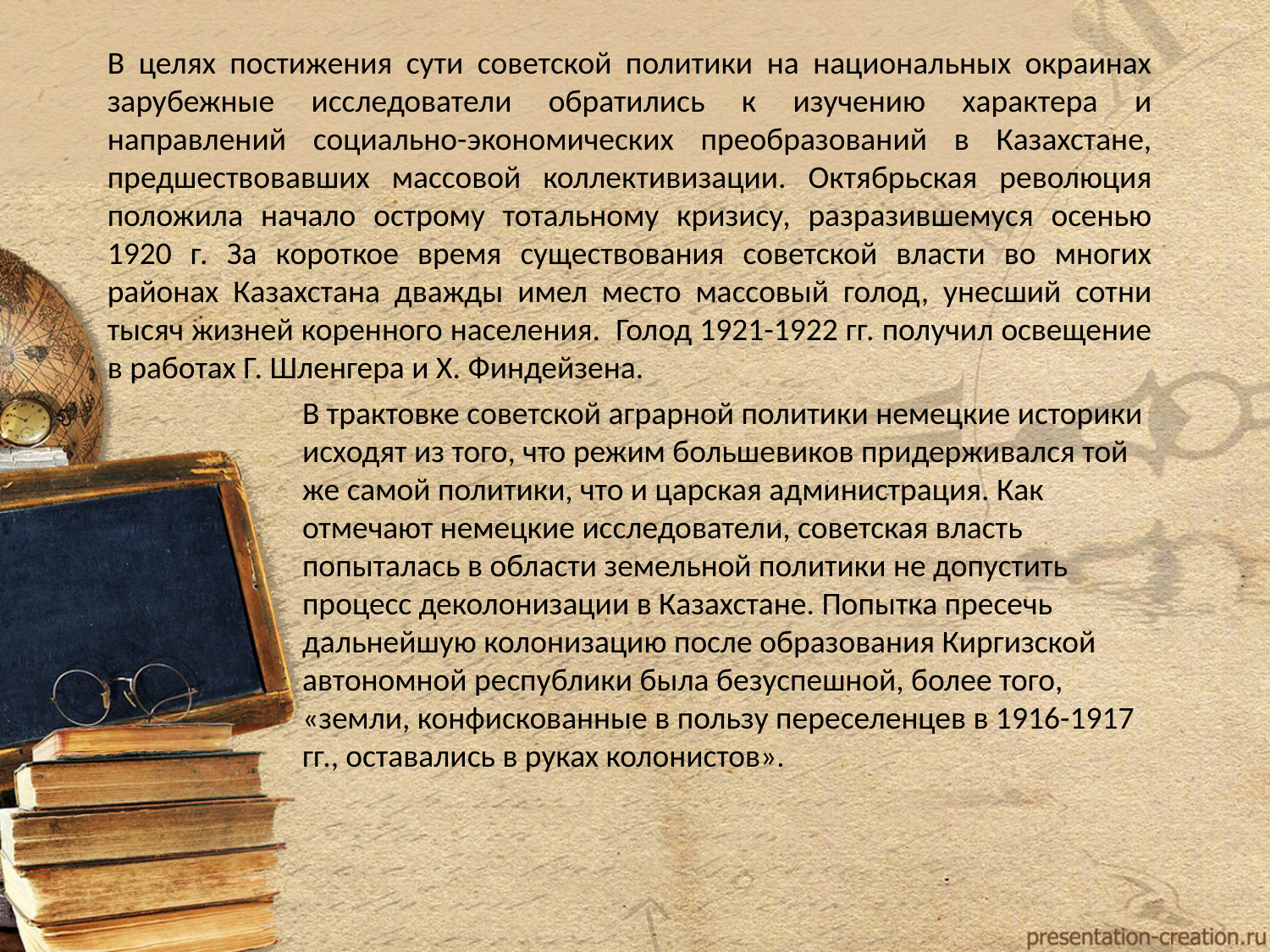

В целях постижения сути советской политики на национальных окраинах зарубежные исследователи обратились к изучению характера и направлений социально-экономических преобразований в Казахстане, предшествовавших массовой коллективизации. Октябрьская революция положила начало острому тотальному кризису, разразившемуся осенью 1920 г. За короткое время существования советской власти во многих районах Казахстана дважды имел место массовый голод, унесший сотни тысяч жизней коренного населения.  Голод 1921-1922 гг. получил освещение в работах Г. Шленгера и Х. Финдейзена.
В трактовке советской аграрной политики немецкие историки исходят из того, что режим большевиков придерживался той же самой политики, что и царская администрация. Как отмечают немецкие исследователи, советская власть попыталась в области земельной политики не допустить процесс деколонизации в Казахстане. Попытка пресечь дальнейшую колонизацию после образования Киргизской автономной республики была безуспешной, более того, «земли, конфискованные в пользу переселенцев в 1916-1917 гг., оставались в руках колонистов».